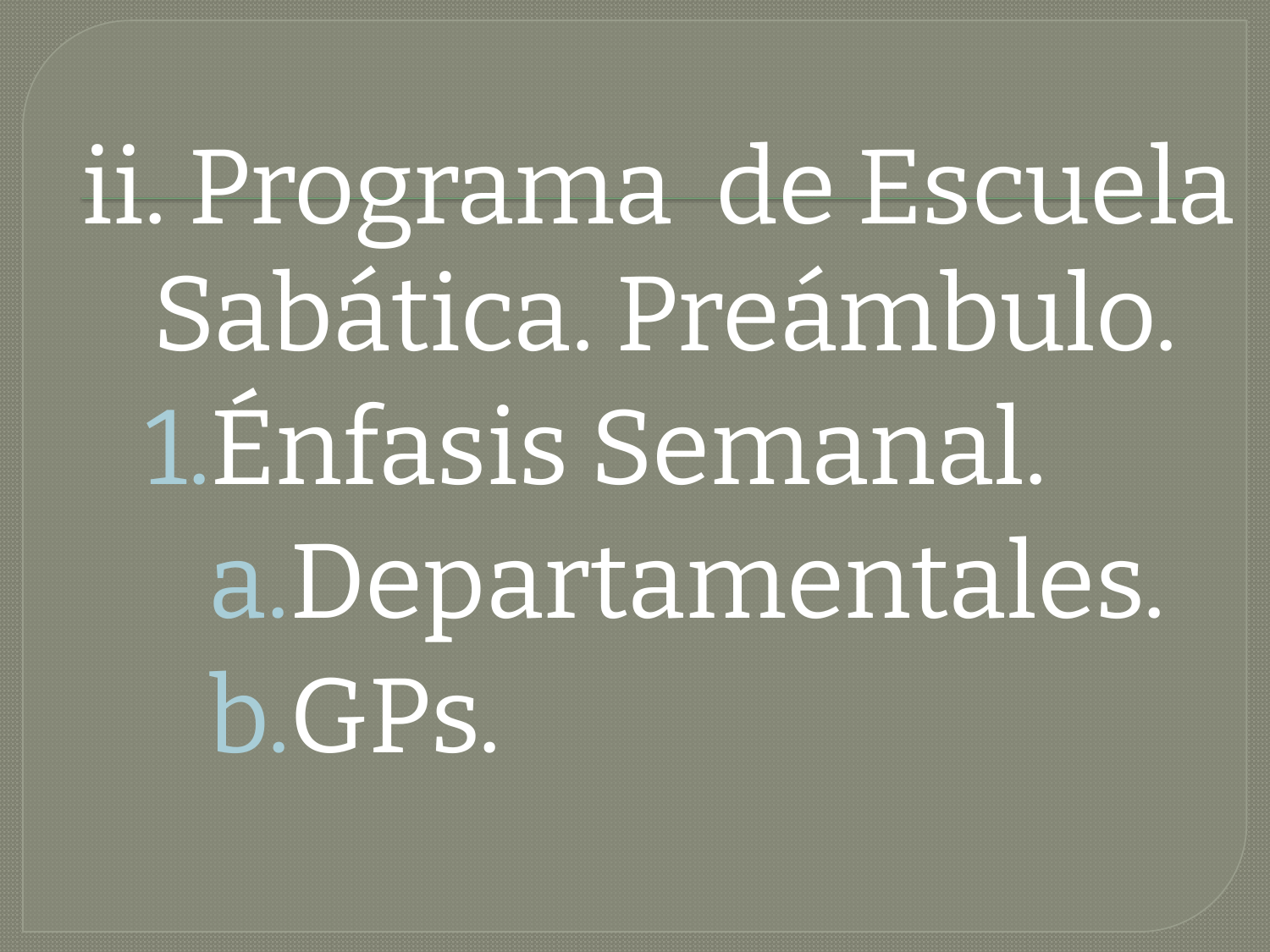

ii. Programa  de Escuela Sabática. Preámbulo.
Énfasis Semanal.
Departamentales.
GPs.